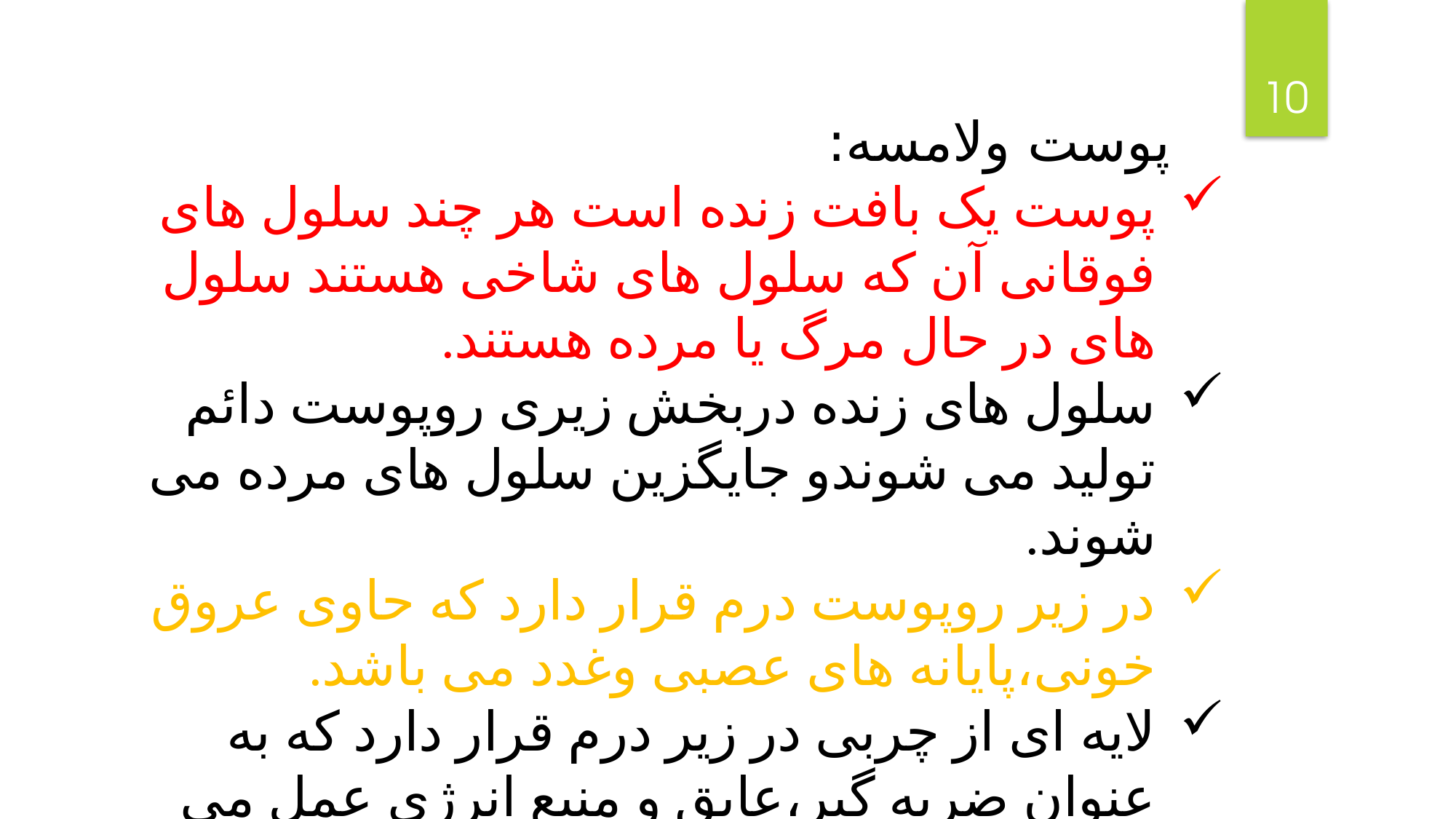

10
    پوست ولامسه:
پوست یک بافت زنده است هر چند سلول های فوقانی آن که سلول های شاخی هستند سلول های در حال مرگ یا مرده هستند.
سلول های زنده دربخش زیری روپوست دائم تولید می شوندو جایگزین سلول های مرده می شوند.
در زیر روپوست درم قرار دارد که حاوی عروق خونی،پایانه های عصبی وغدد می باشد.
لایه ای از چربی در زیر درم قرار دارد که به عنوان ضربه گیر،عایق و منبع انرژی عمل می کند.